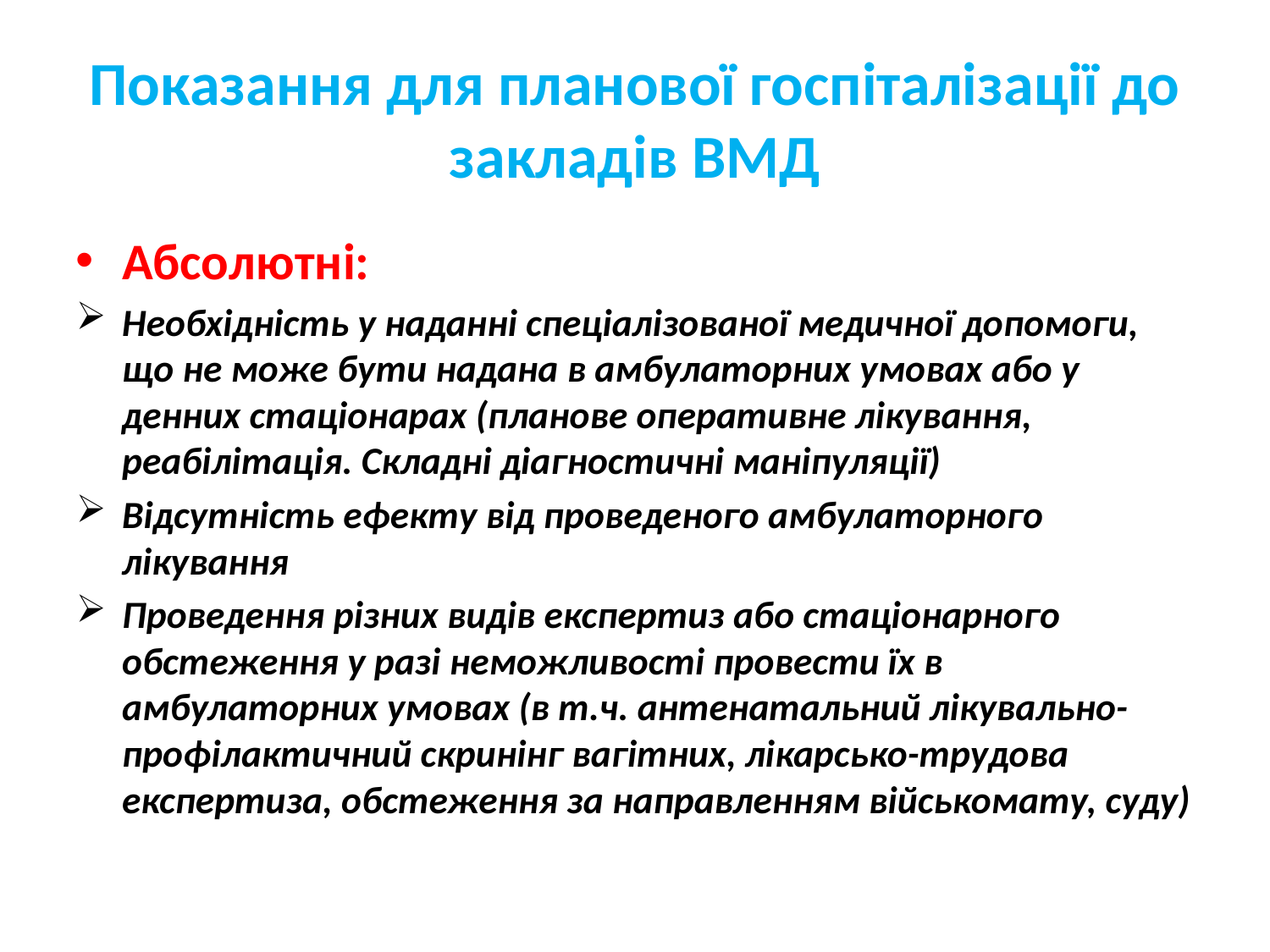

Показання для планової госпіталізації до закладів ВМД
Абсолютні:
Необхідність у наданні спеціалізованої медичної допомоги, що не може бути надана в амбулаторних умовах або у денних стаціонарах (планове оперативне лікування, реабілітація. Складні діагностичні маніпуляції)
Відсутність ефекту від проведеного амбулаторного лікування
Проведення різних видів експертиз або стаціонарного обстеження у разі неможливості провести їх в амбулаторних умовах (в т.ч. антенатальний лікувально-профілактичний скринінг вагітних, лікарсько-трудова експертиза, обстеження за направленням військомату, суду)